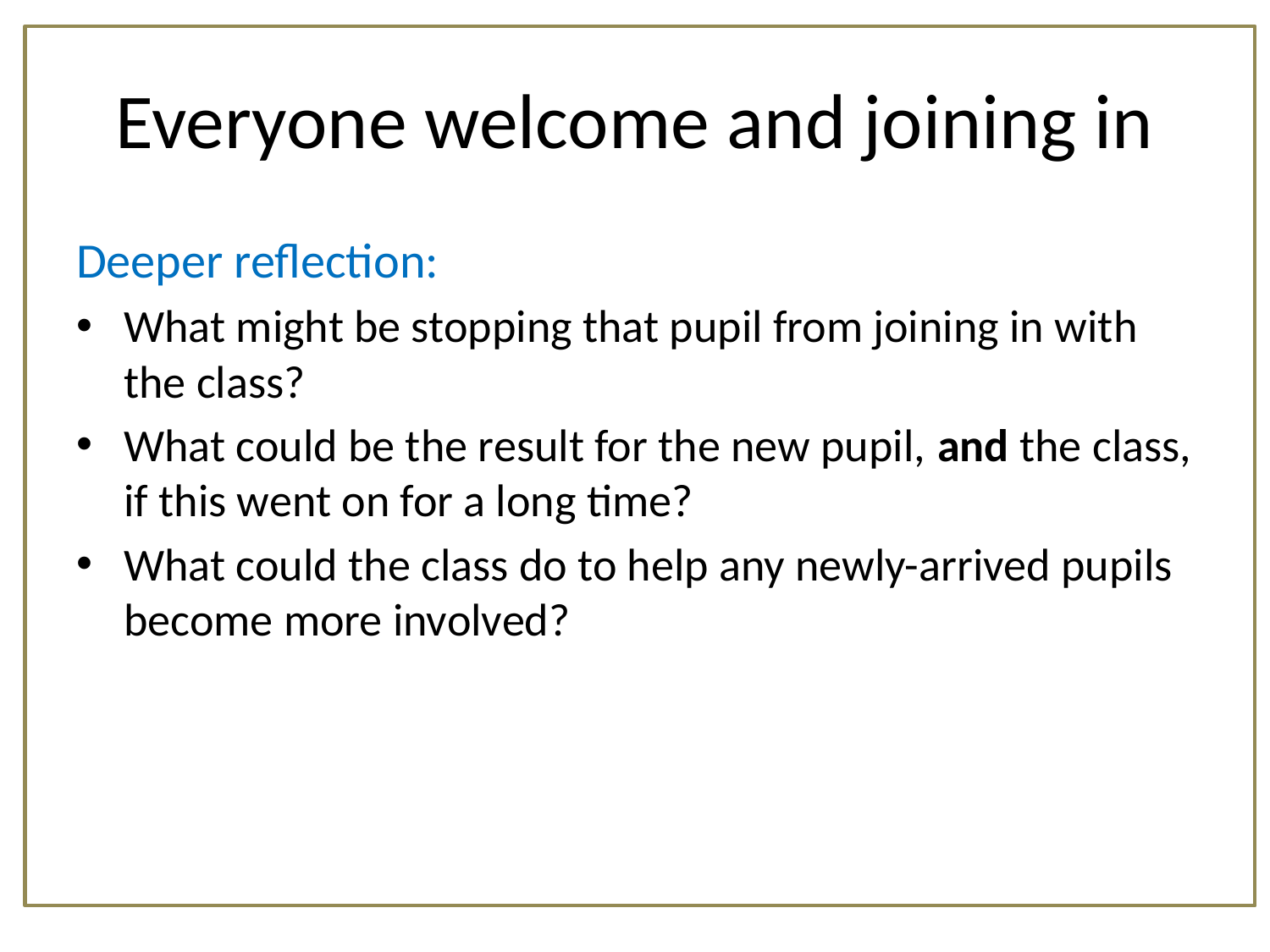

# Everyone welcome and joining in
Deeper reflection:
What might be stopping that pupil from joining in with the class?
What could be the result for the new pupil, and the class, if this went on for a long time?
What could the class do to help any newly-arrived pupils become more involved?